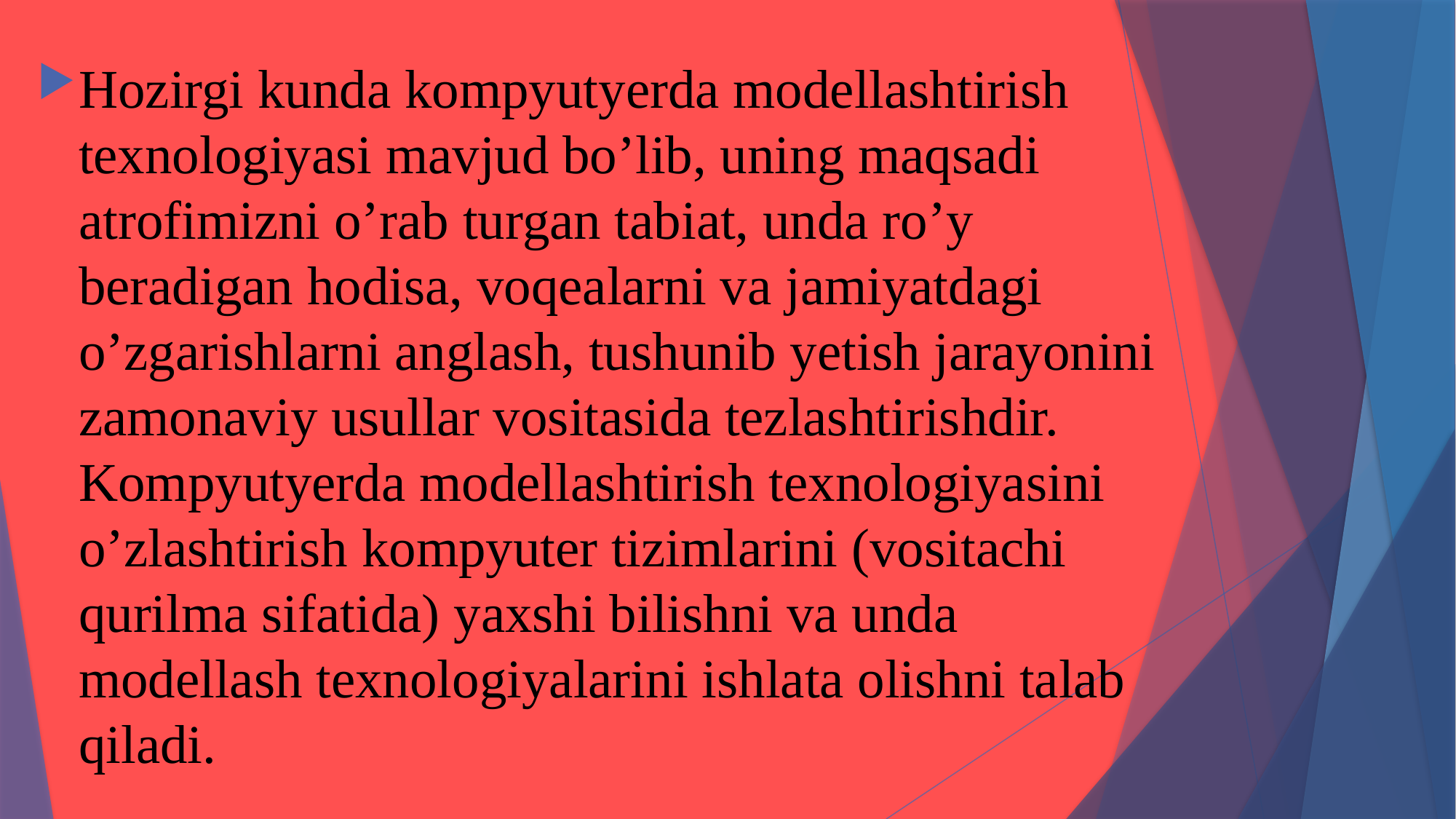

Hozirgi kunda kompyutyerda modellashtirish texnologiyasi mavjud bo’lib, uning maqsadi atrofimizni o’rab turgan tabiat, unda ro’y beradigan hodisa, voqealarni va jamiyatdagi o’zgarishlarni anglash, tushunib yetish jarayonini zamonaviy usullar vositasida tezlashtirishdir. Kompyutyerda modellashtirish texnologiyasini o’zlashtirish kompyuter tizimlarini (vositachi qurilma sifatida) yaxshi bilishni va unda modellash texnologiyalarini ishlata olishni talab qiladi.